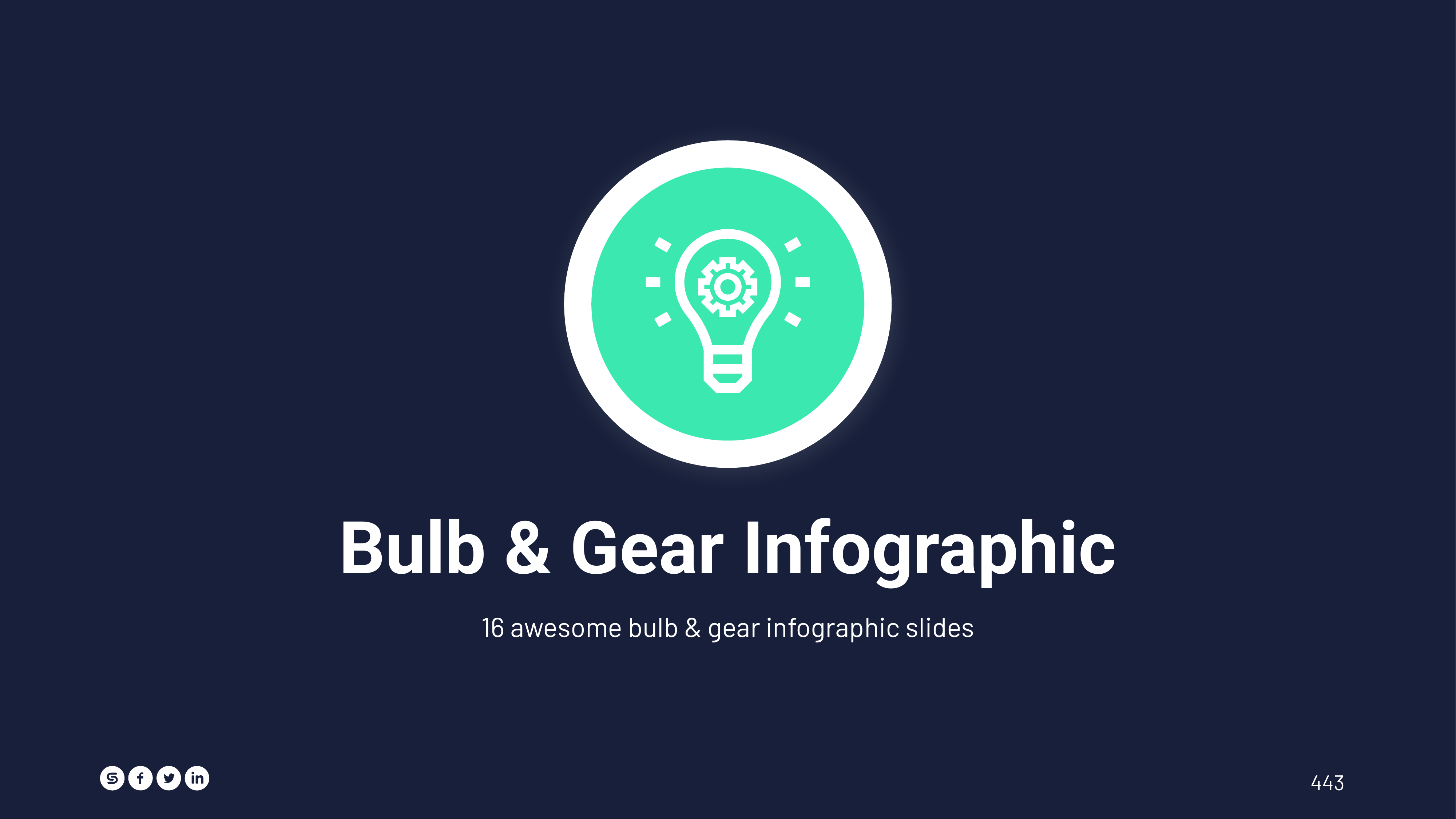

Bulb & Gear Infographic
16 awesome bulb & gear infographic slides